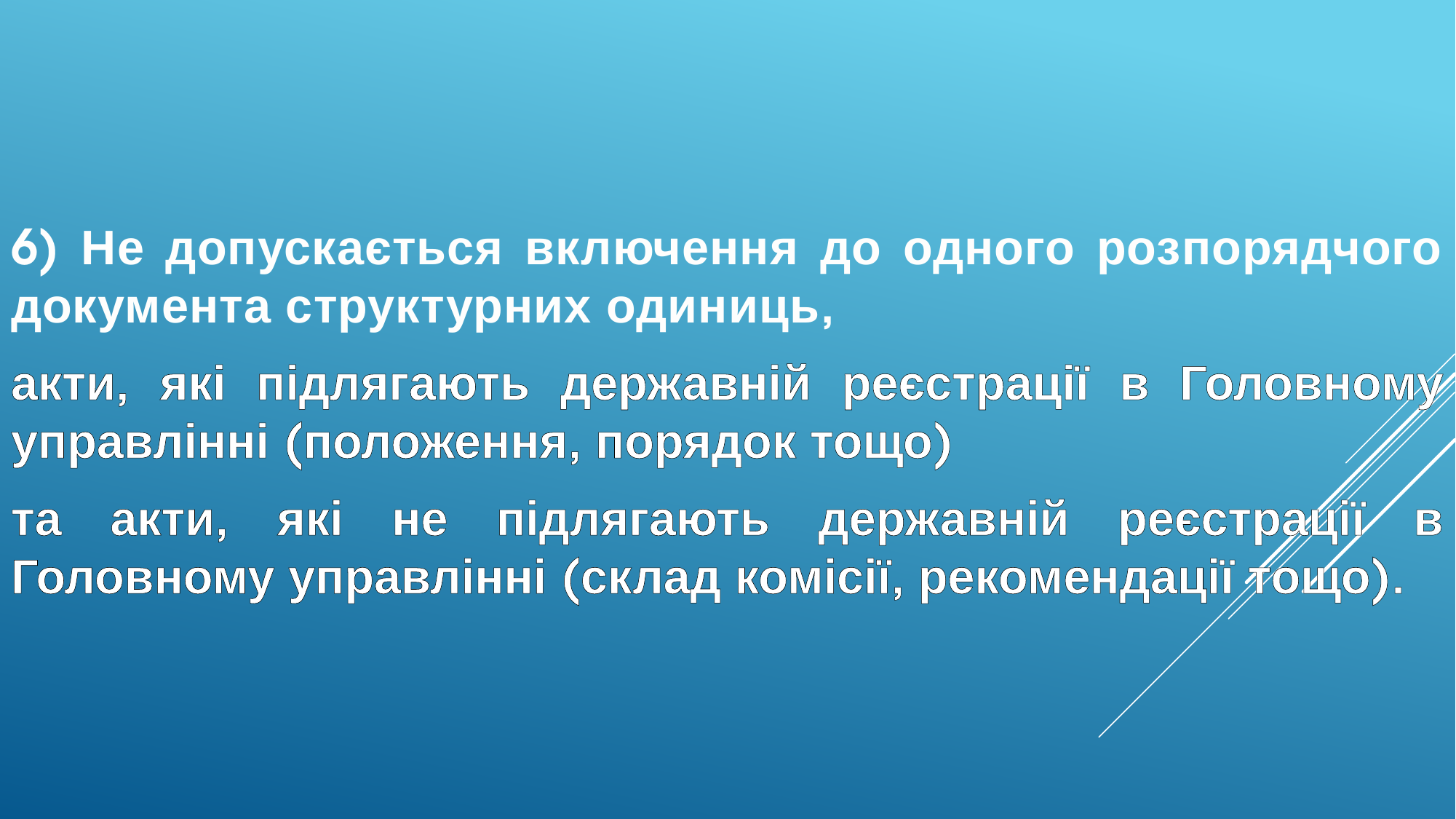

6) Не допускається включення до одного розпорядчого документа структурних одиниць,
акти, які підлягають державній реєстрації в Головному управлінні (положення, порядок тощо)
та акти, які не підлягають державній реєстрації в Головному управлінні (склад комісії, рекомендації тощо).